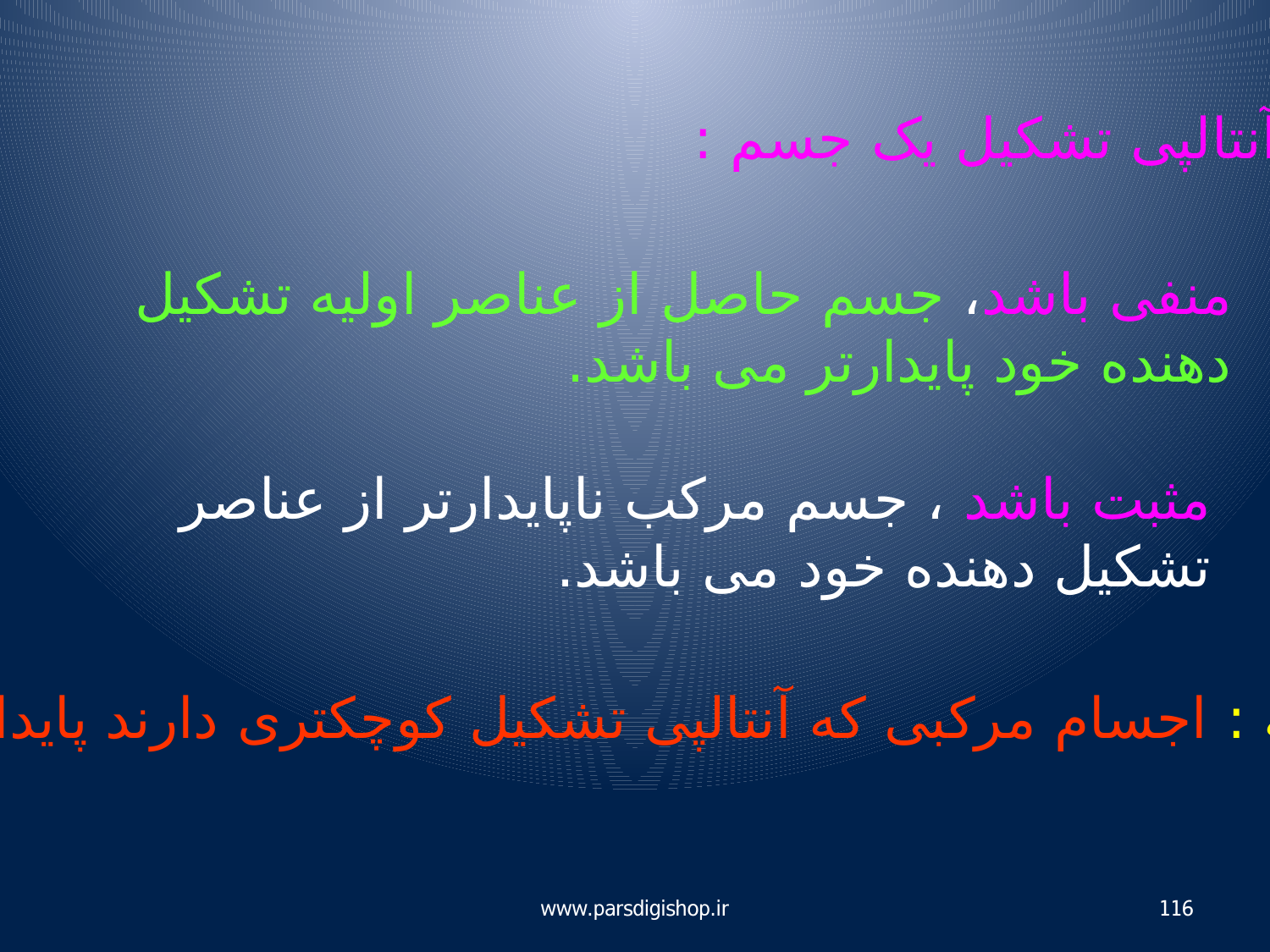

آنتالپی تشکیل یک جسم :
منفی باشد، جسم حاصل از عناصر اولیه تشکیل دهنده خود پایدارتر می باشد.
مثبت باشد ، جسم مرکب ناپایدارتر از عناصر تشکیل دهنده خود می باشد.
نکته : اجسام مرکبی که آنتالپی تشکیل کوچکتری دارند پایدارترند .
www.parsdigishop.ir
116